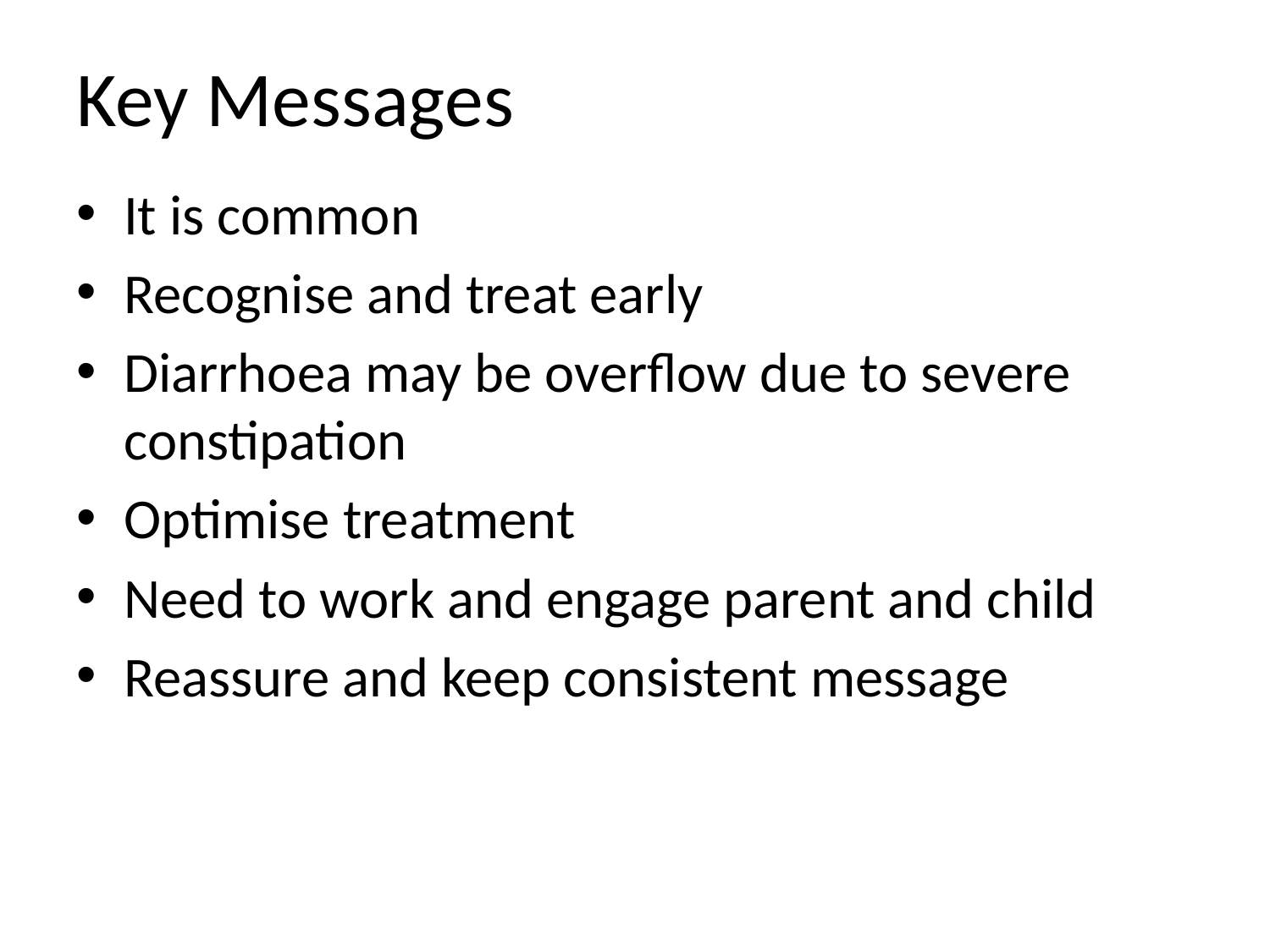

# Key Messages
It is common
Recognise and treat early
Diarrhoea may be overflow due to severe constipation
Optimise treatment
Need to work and engage parent and child
Reassure and keep consistent message